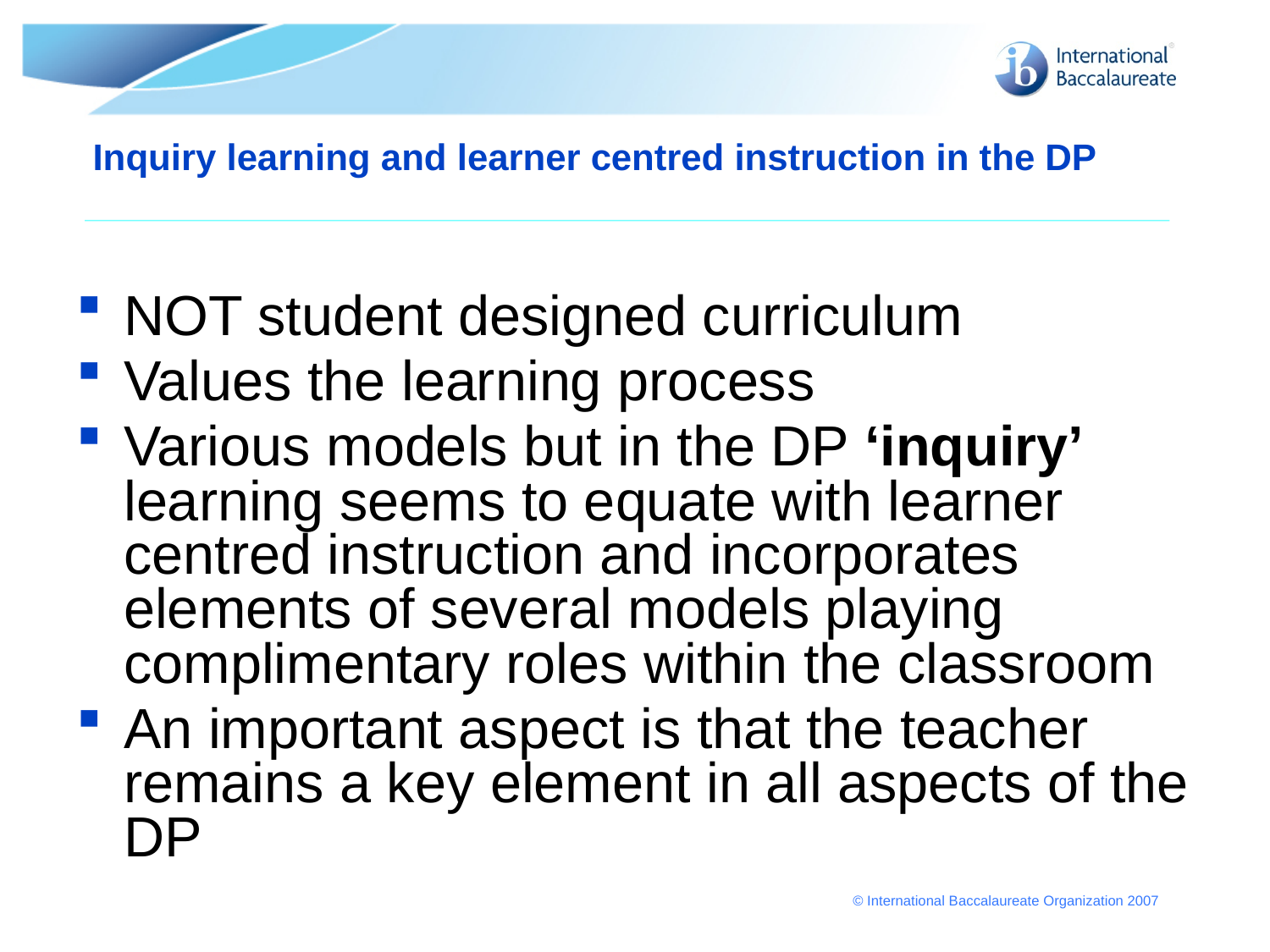

# Inquiry learning and learner centred instruction in the DP
NOT student designed curriculum
Values the learning process
Various models but in the DP ‘inquiry’ learning seems to equate with learner centred instruction and incorporates elements of several models playing complimentary roles within the classroom
An important aspect is that the teacher remains a key element in all aspects of the DP